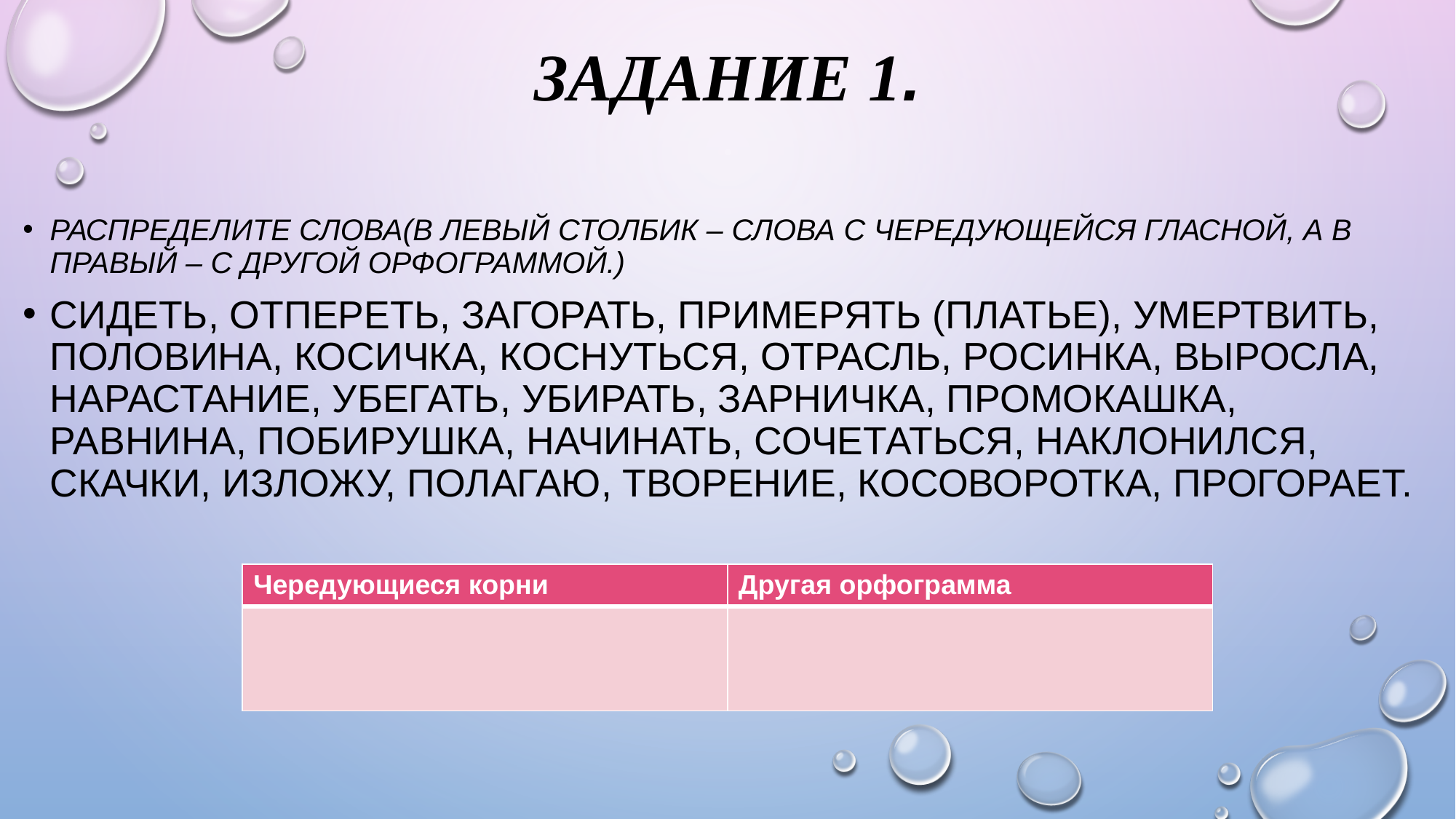

# Задание 1.
Распределите слова(в левый столбик – слова с чередующейся гласной, а в правый – с другой орфограммой.)
Сидеть, отпереть, загорать, примерять (платье), умертвить, половина, косичка, коснуться, отрасль, росинка, выросла, нарастание, убегать, убирать, зарничка, промокашка, равнина, побирушка, начинать, сочетаться, наклонился, скачки, изложу, полагаю, творение, косоворотка, прогорает.

| Чередующиеся корни | Другая орфограмма |
| --- | --- |
|  |  |